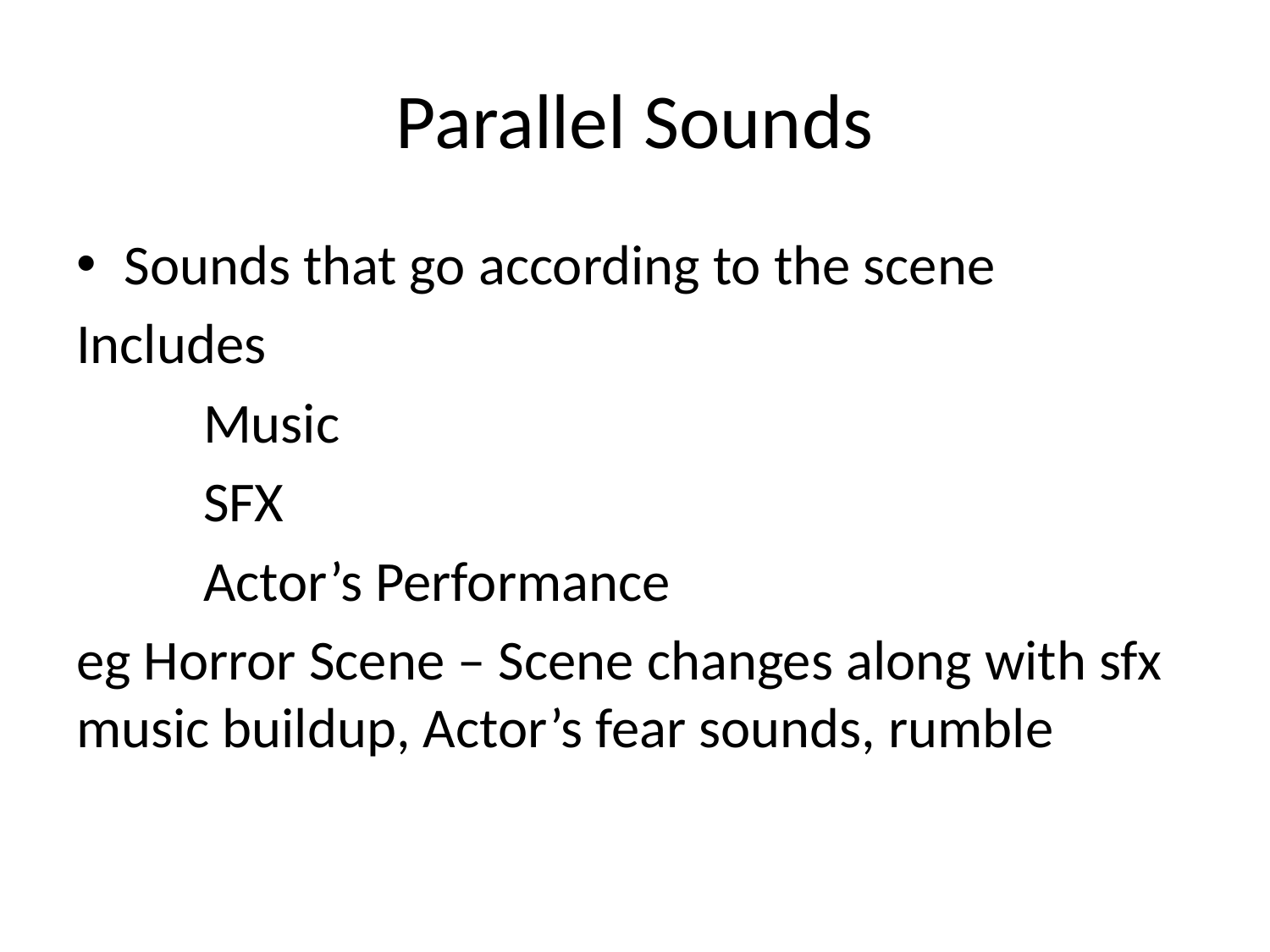

# Parallel Sounds
Sounds that go according to the scene
Includes
	Music
	SFX
	Actor’s Performance
eg Horror Scene – Scene changes along with sfx music buildup, Actor’s fear sounds, rumble